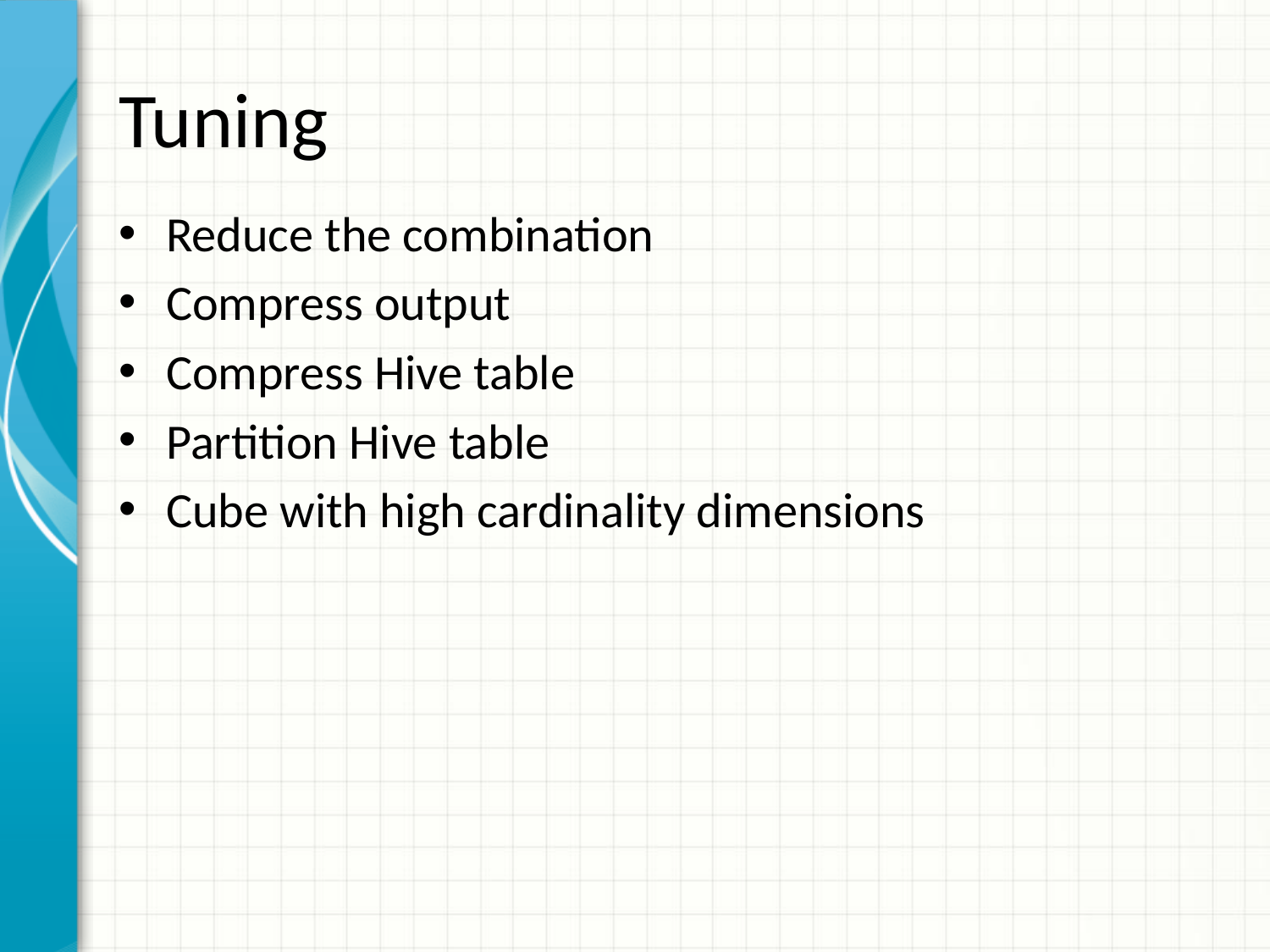

# Tuning
Reduce the combination
Compress output
Compress Hive table
Partition Hive table
Cube with high cardinality dimensions